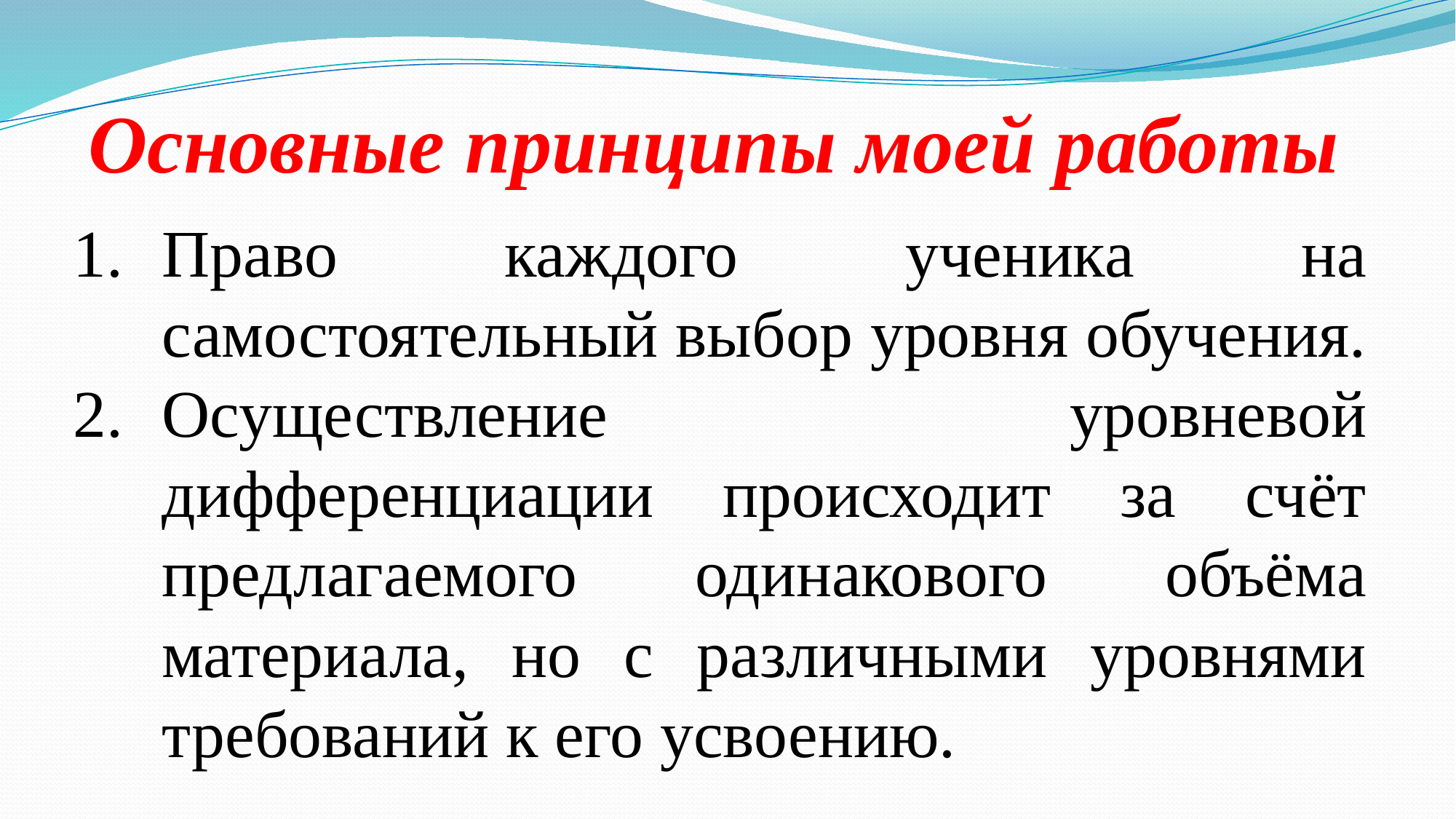

Основные принципы моей работы
Право каждого ученика на самостоятельный выбор уровня обучения.
Осуществление уровневой дифференциации происходит за счёт предлагаемого одинакового объёма материала, но с различными уровнями требований к его усвоению.